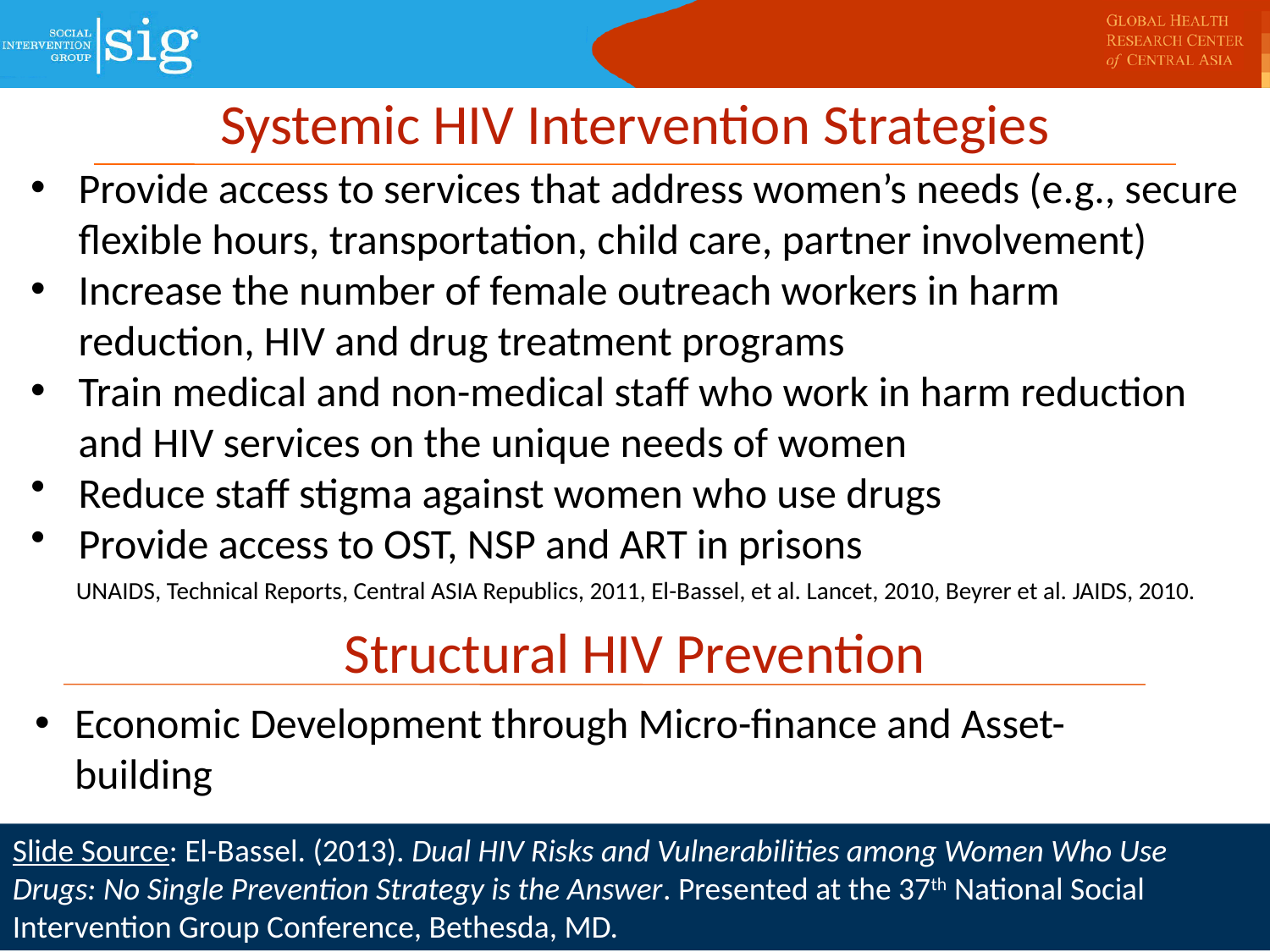

Systemic HIV Intervention Strategies
Provide access to services that address women’s needs (e.g., secure flexible hours, transportation, child care, partner involvement)
Increase the number of female outreach workers in harm reduction, HIV and drug treatment programs
Train medical and non-medical staff who work in harm reduction and HIV services on the unique needs of women
Reduce staff stigma against women who use drugs
Provide access to OST, NSP and ART in prisons

UNAIDS, Technical Reports, Central ASIA Republics, 2011, El-Bassel, et al. Lancet, 2010, Beyrer et al. JAIDS, 2010.
Structural HIV Prevention
Economic Development through Micro-finance and Asset-building
Slide Source: El-Bassel. (2013). Dual HIV Risks and Vulnerabilities among Women Who Use Drugs: No Single Prevention Strategy is the Answer. Presented at the 37th National Social Intervention Group Conference, Bethesda, MD.